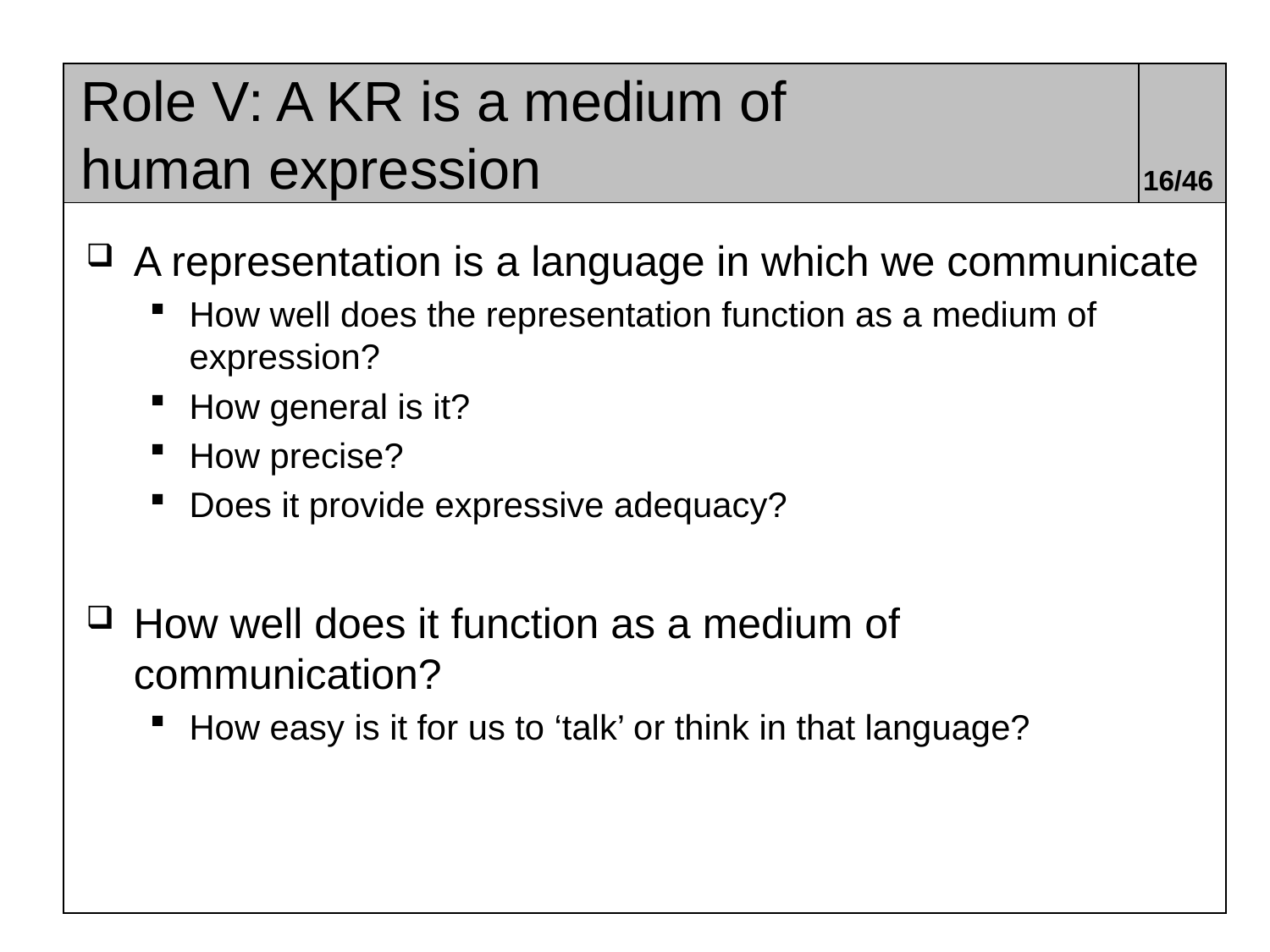

# Role V: A KR is a medium of human expression
16/46
A representation is a language in which we communicate
How well does the representation function as a medium of expression?
How general is it?
How precise?
Does it provide expressive adequacy?

How well does it function as a medium of communication?
How easy is it for us to ‘talk’ or think in that language?